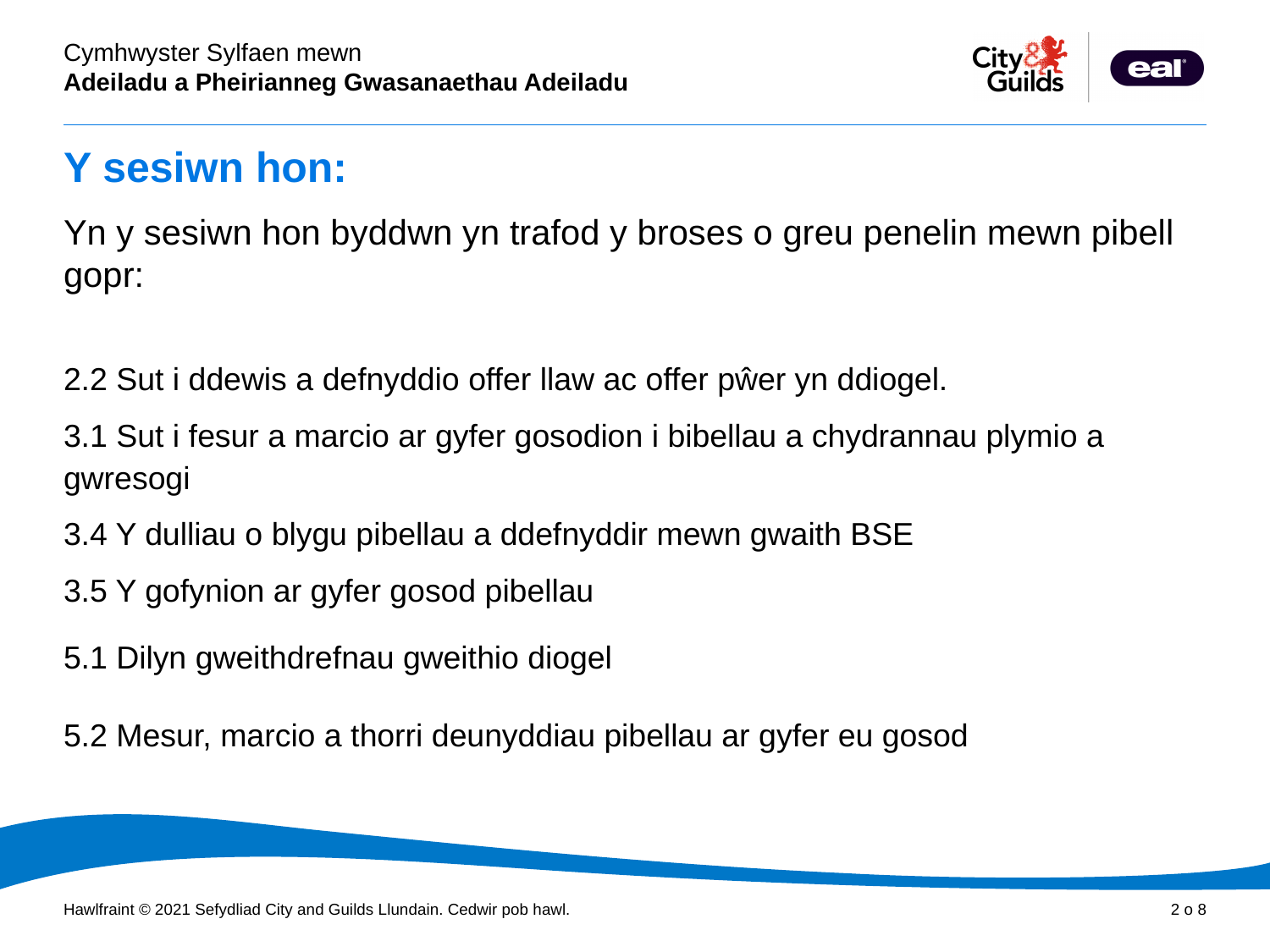

# Y sesiwn hon:
Yn y sesiwn hon byddwn yn trafod y broses o greu penelin mewn pibell gopr:

2.2 Sut i ddewis a defnyddio offer llaw ac offer pŵer yn ddiogel.
3.1 Sut i fesur a marcio ar gyfer gosodion i bibellau a chydrannau plymio a gwresogi
3.4 Y dulliau o blygu pibellau a ddefnyddir mewn gwaith BSE
3.5 Y gofynion ar gyfer gosod pibellau
5.1 Dilyn gweithdrefnau gweithio diogel
5.2 Mesur, marcio a thorri deunyddiau pibellau ar gyfer eu gosod